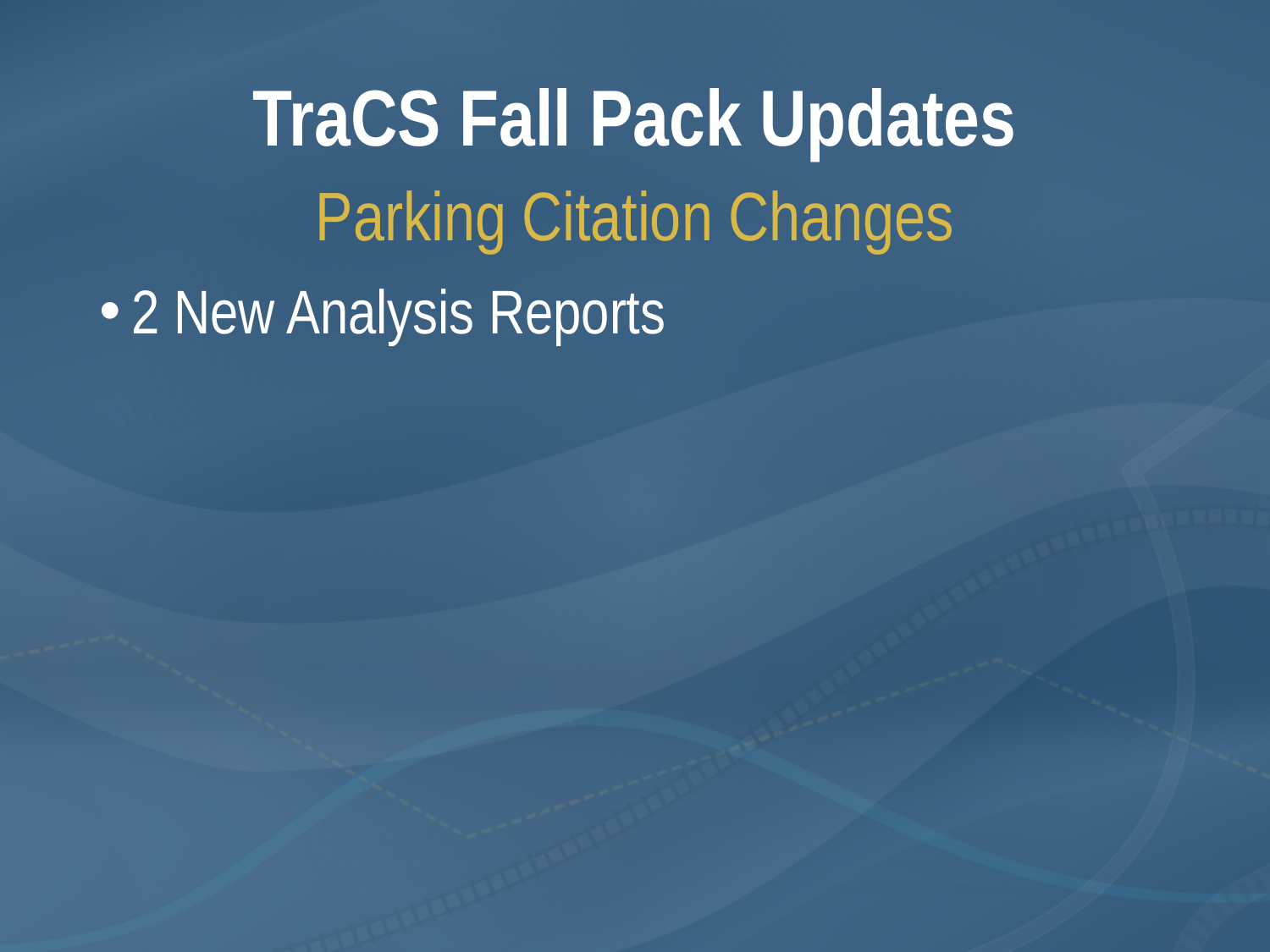

# TraCS Fall Pack Updates
Parking Citation Changes
2 New Analysis Reports